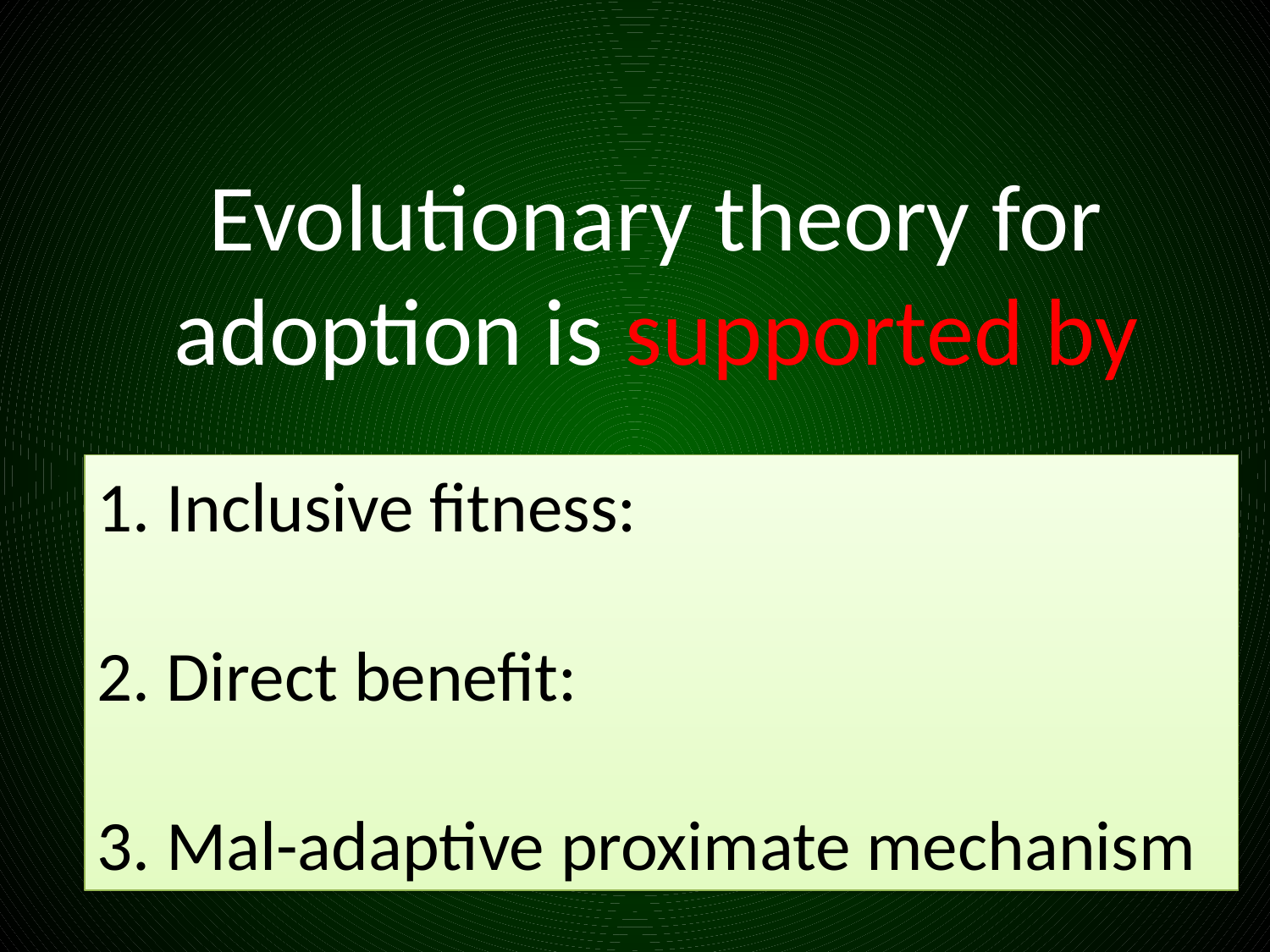

# Evolutionary theory for adoption is supported by
 Inclusive fitness:

2. Direct benefit:

3. Mal-adaptive proximate mechanism